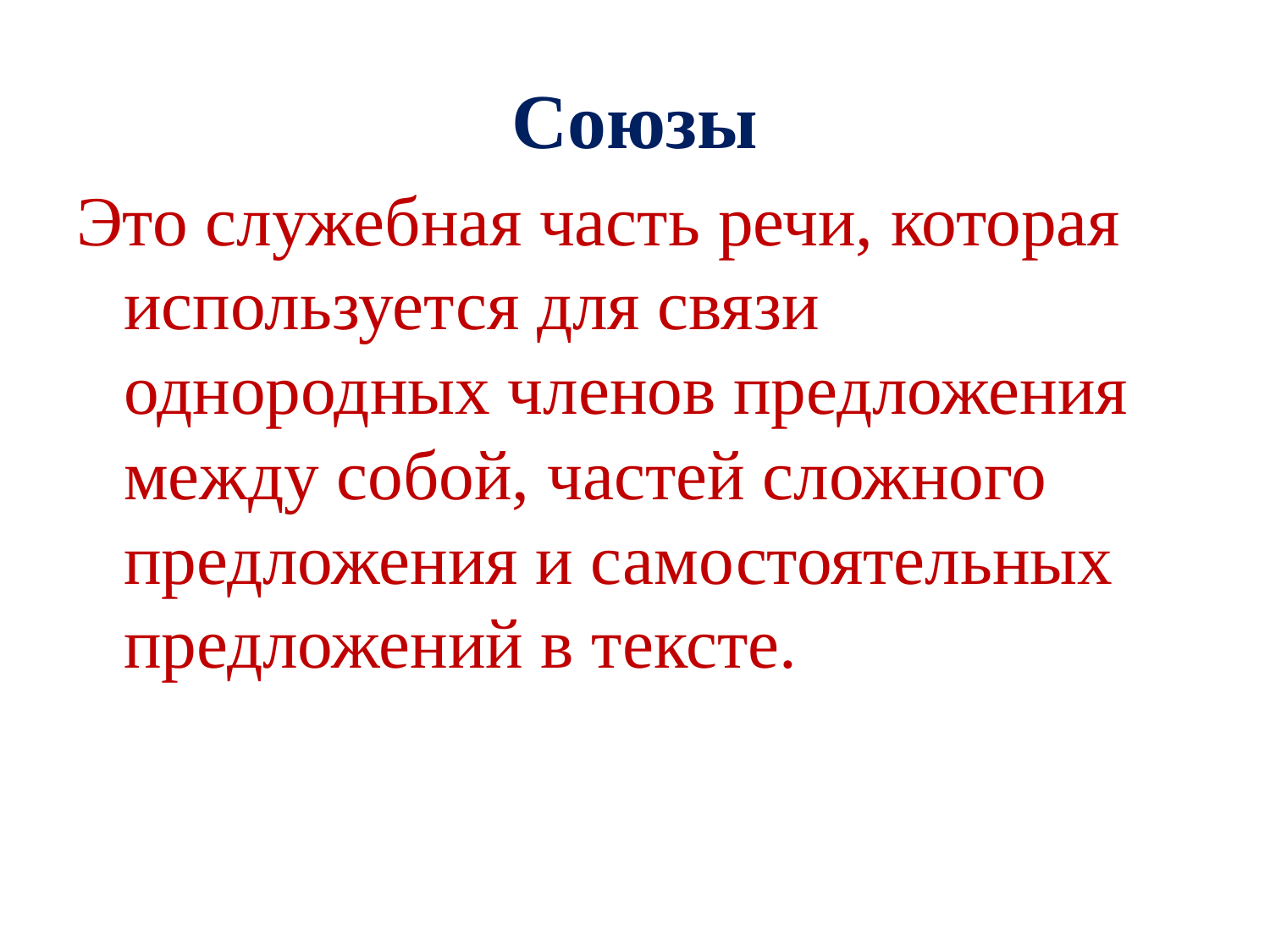

# Союзы
Это служебная часть речи, которая используется для связи однородных членов предложения между собой, частей сложного предложения и самостоятельных предложений в тексте.